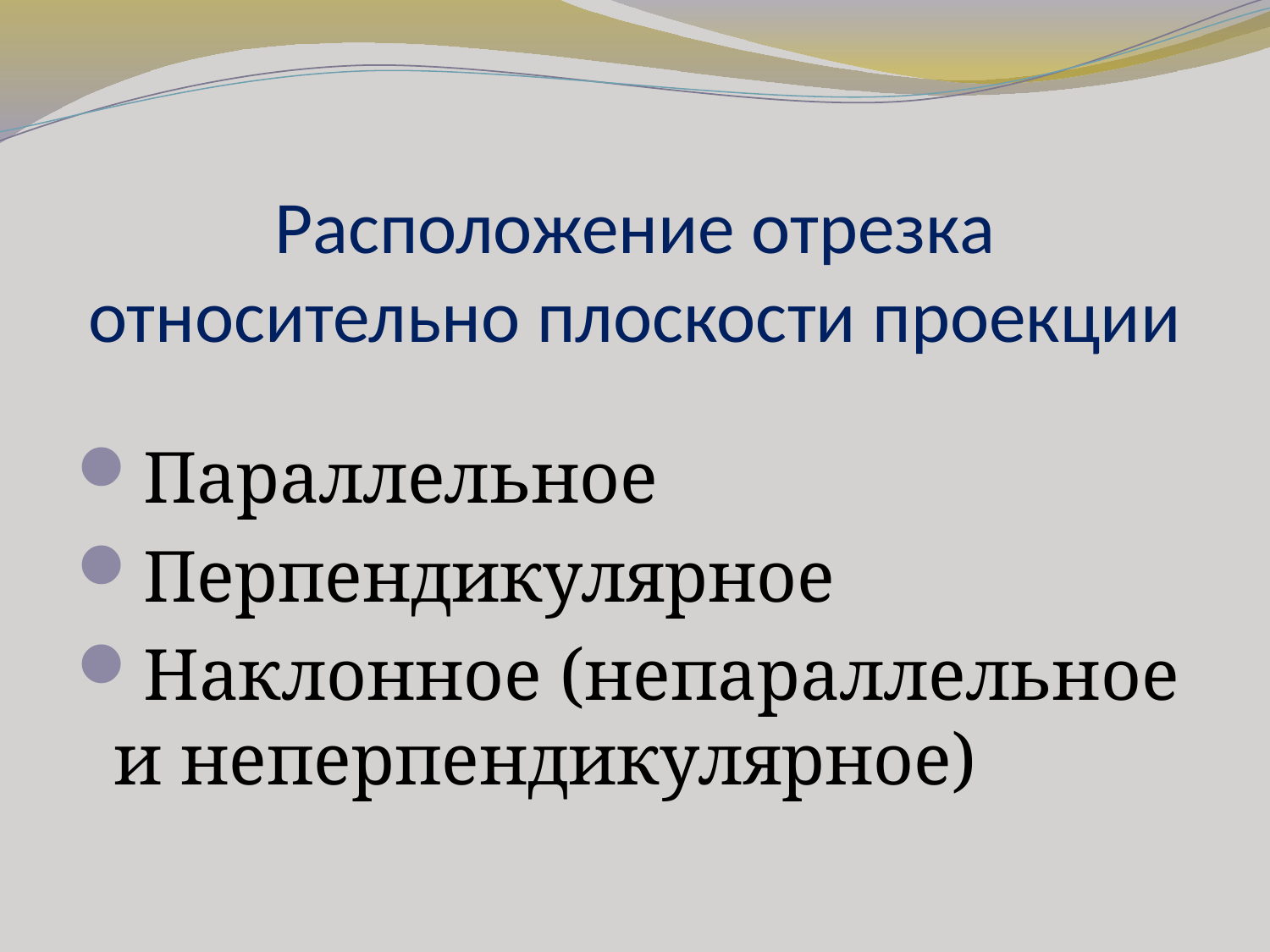

# Расположение отрезка относительно плоскости проекции
Параллельное
Перпендикулярное
Наклонное (непараллельное и неперпендикулярное)